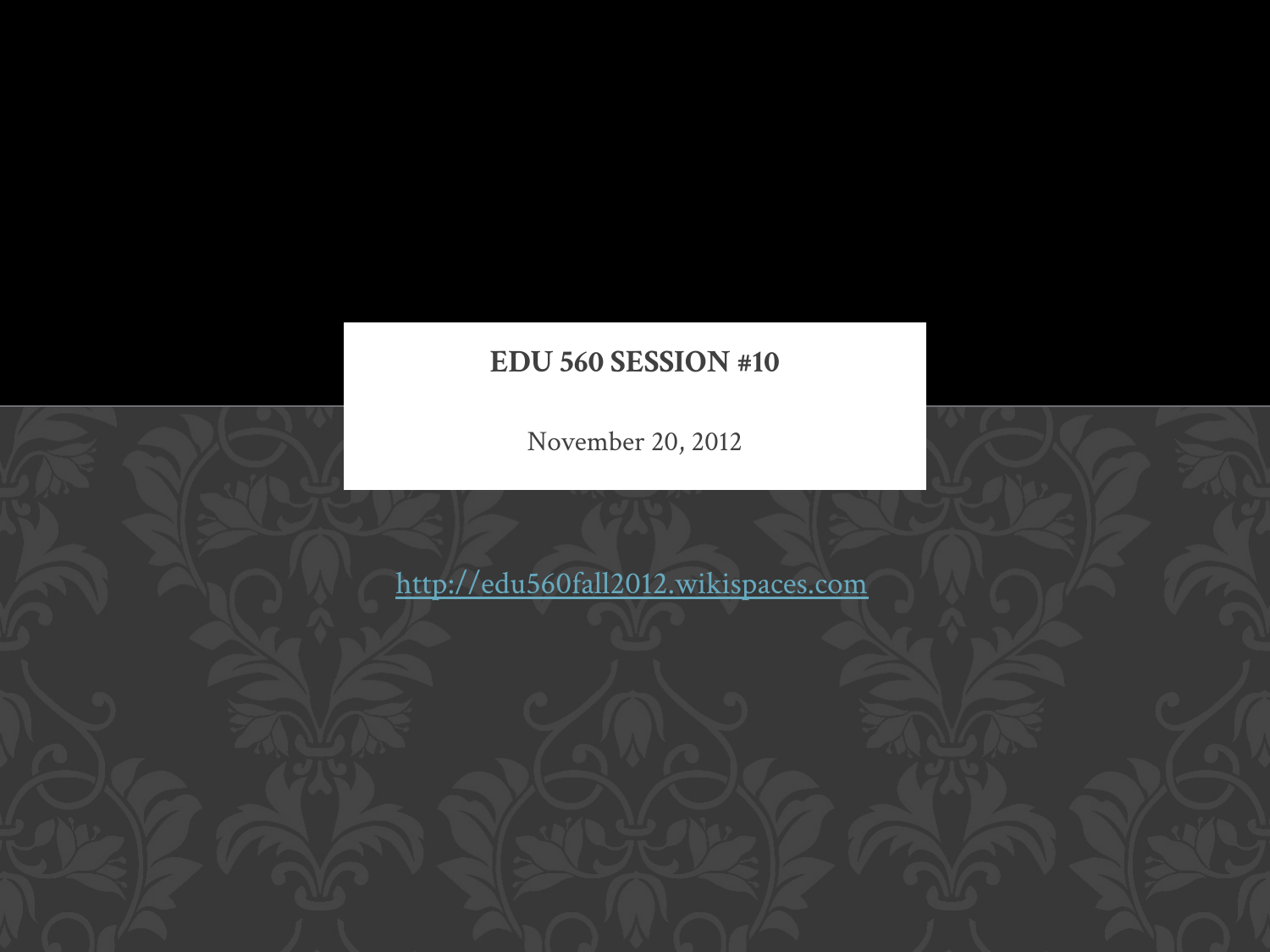

# Edu 560 Session #10
November 20, 2012
http://edu560fall2012.wikispaces.com